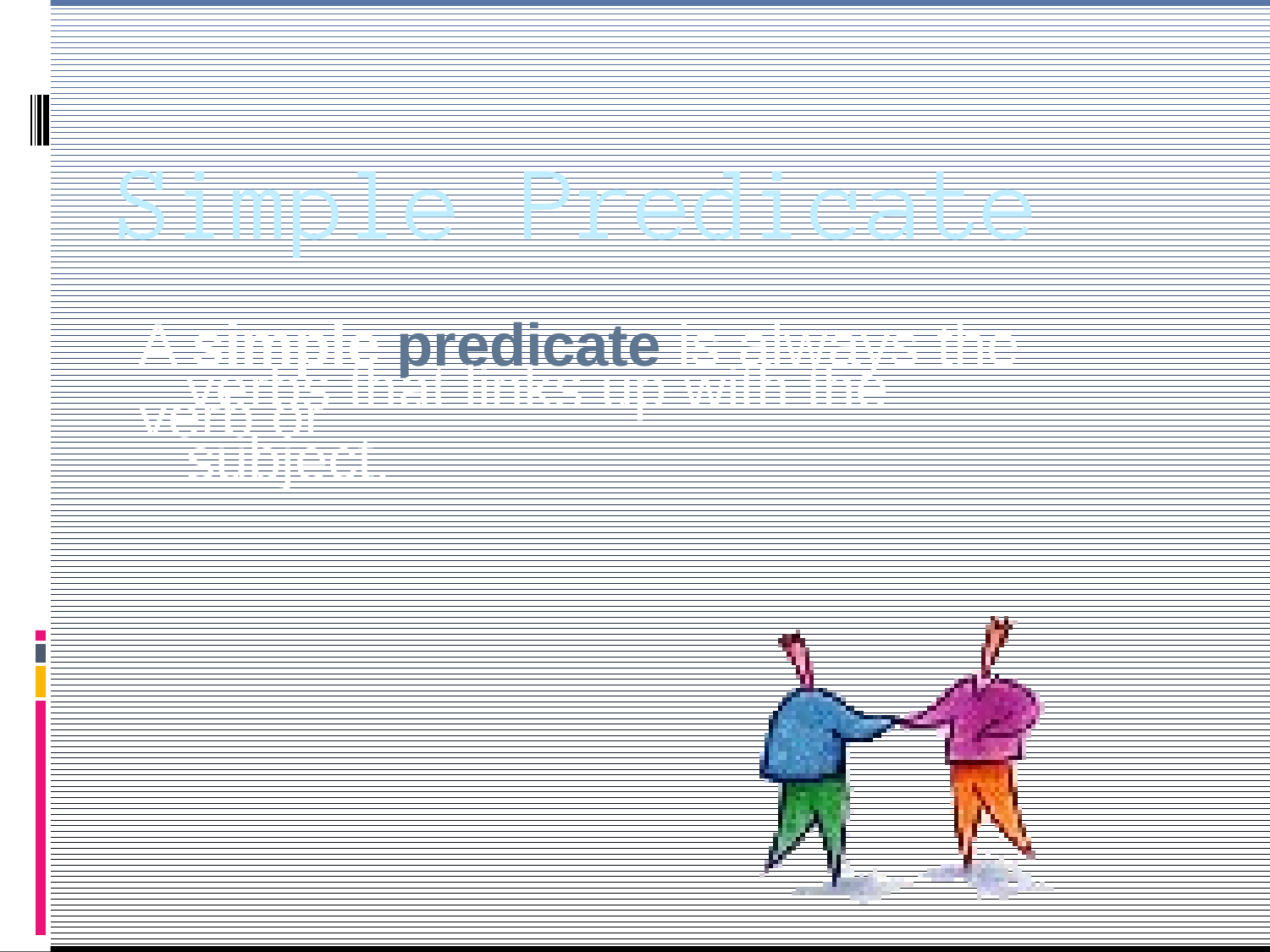

# Simple Predicate
A simple predicate is always the verb or
verbs that links up with the subject.